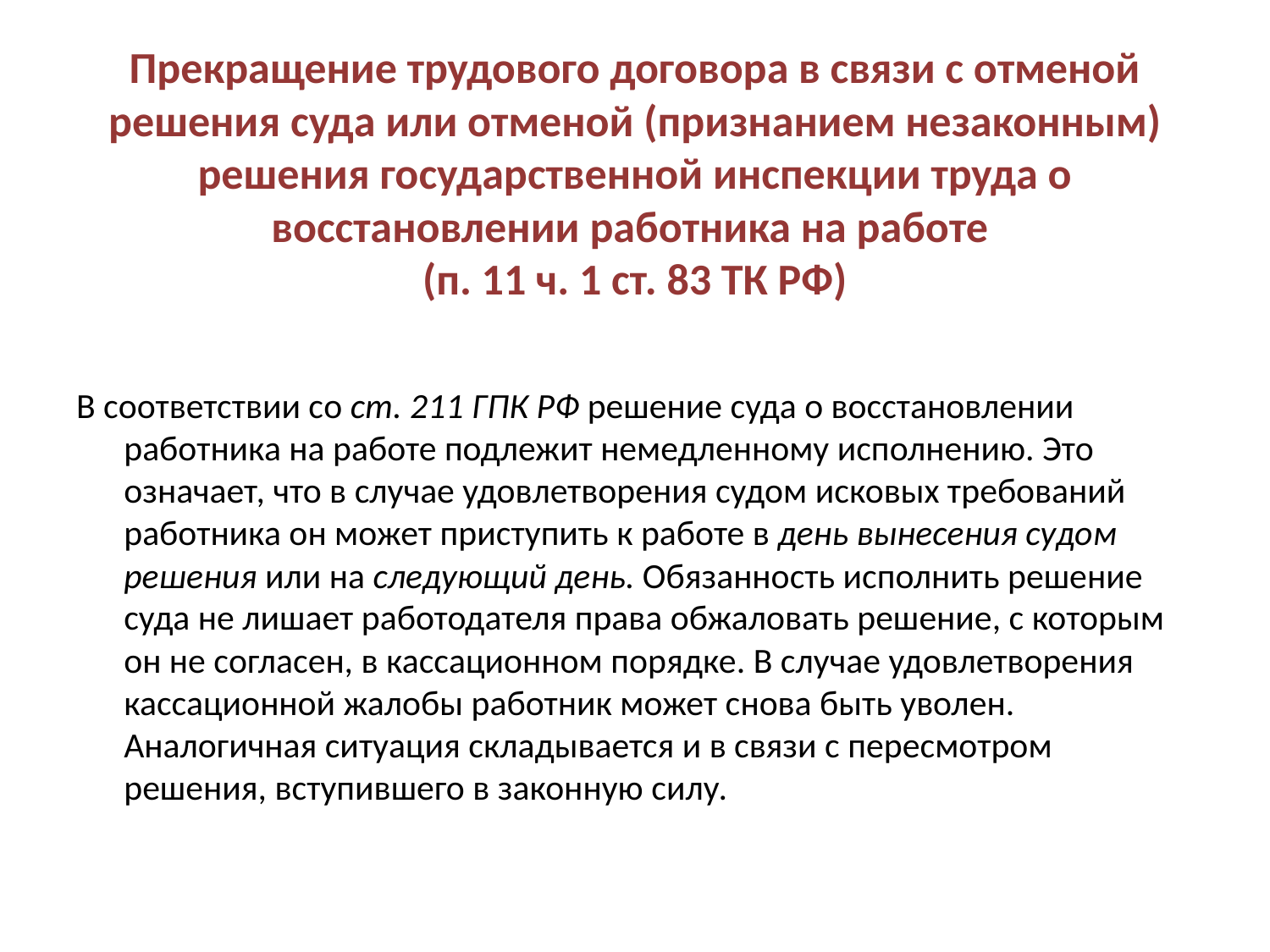

# Прекращение трудового договора в связи с отменой решения суда или отменой (признанием незаконным) решения государственной инспекции труда о восстановлении работника на работе (п. 11 ч. 1 ст. 83 ТК РФ)
В соответствии со ст. 211 ГПК РФ решение суда о восстановлении работника на работе подлежит немедленному исполнению. Это означает, что в случае удовлетворения судом исковых требований работника он может приступить к работе в день вынесения судом решения или на следующий день. Обязанность исполнить решение суда не лишает работодателя права обжаловать решение, с которым он не согласен, в кассационном порядке. В случае удовлетворения кассационной жалобы работник может снова быть уволен. Аналогичная ситуация складывается и в связи с пересмотром решения, вступившего в законную силу.